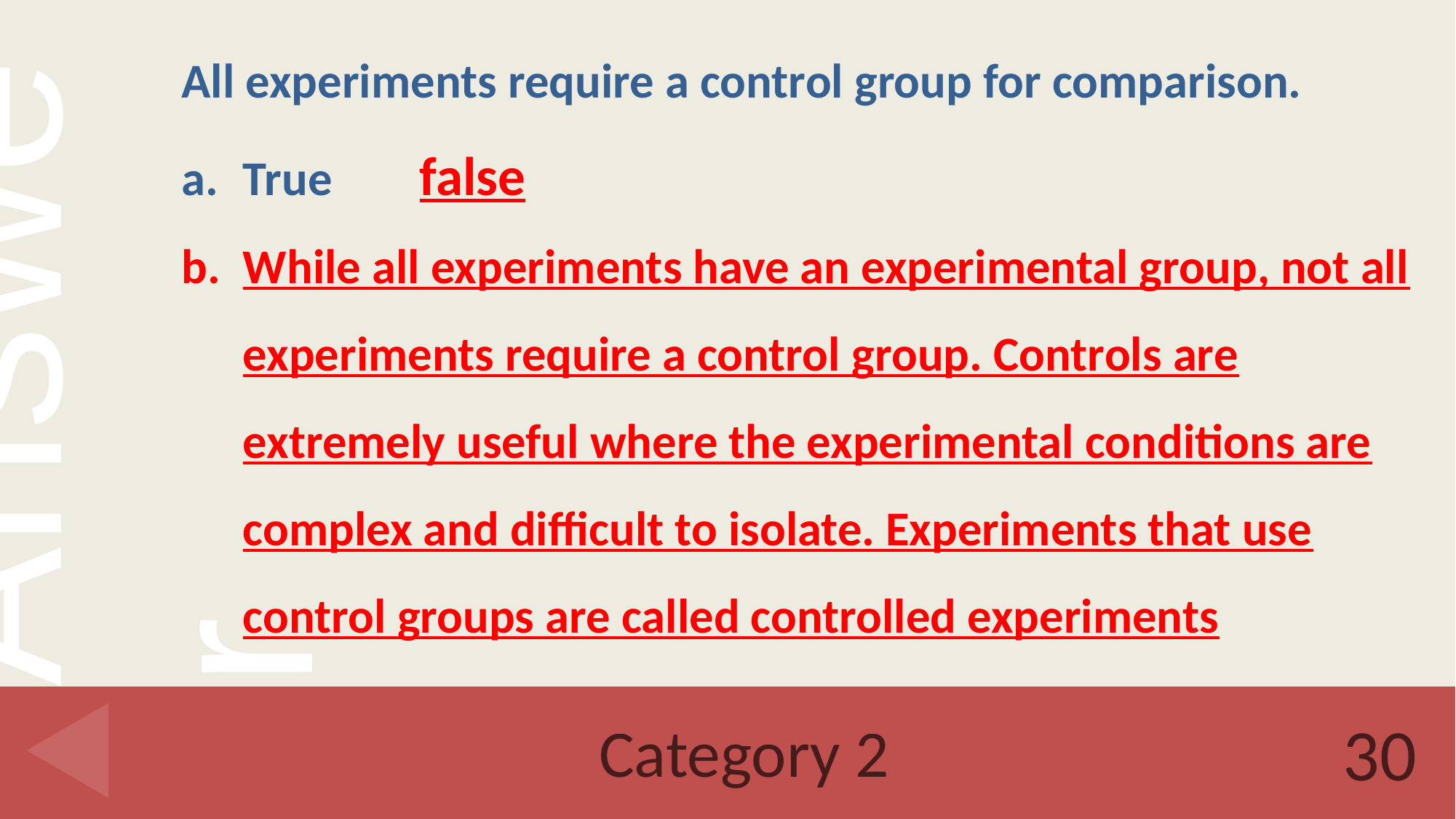

All experiments require a control group for comparison.
True        false
While all experiments have an experimental group, not all experiments require a control group. Controls are extremely useful where the experimental conditions are complex and difficult to isolate. Experiments that use control groups are called controlled experiments

# Category 2
30